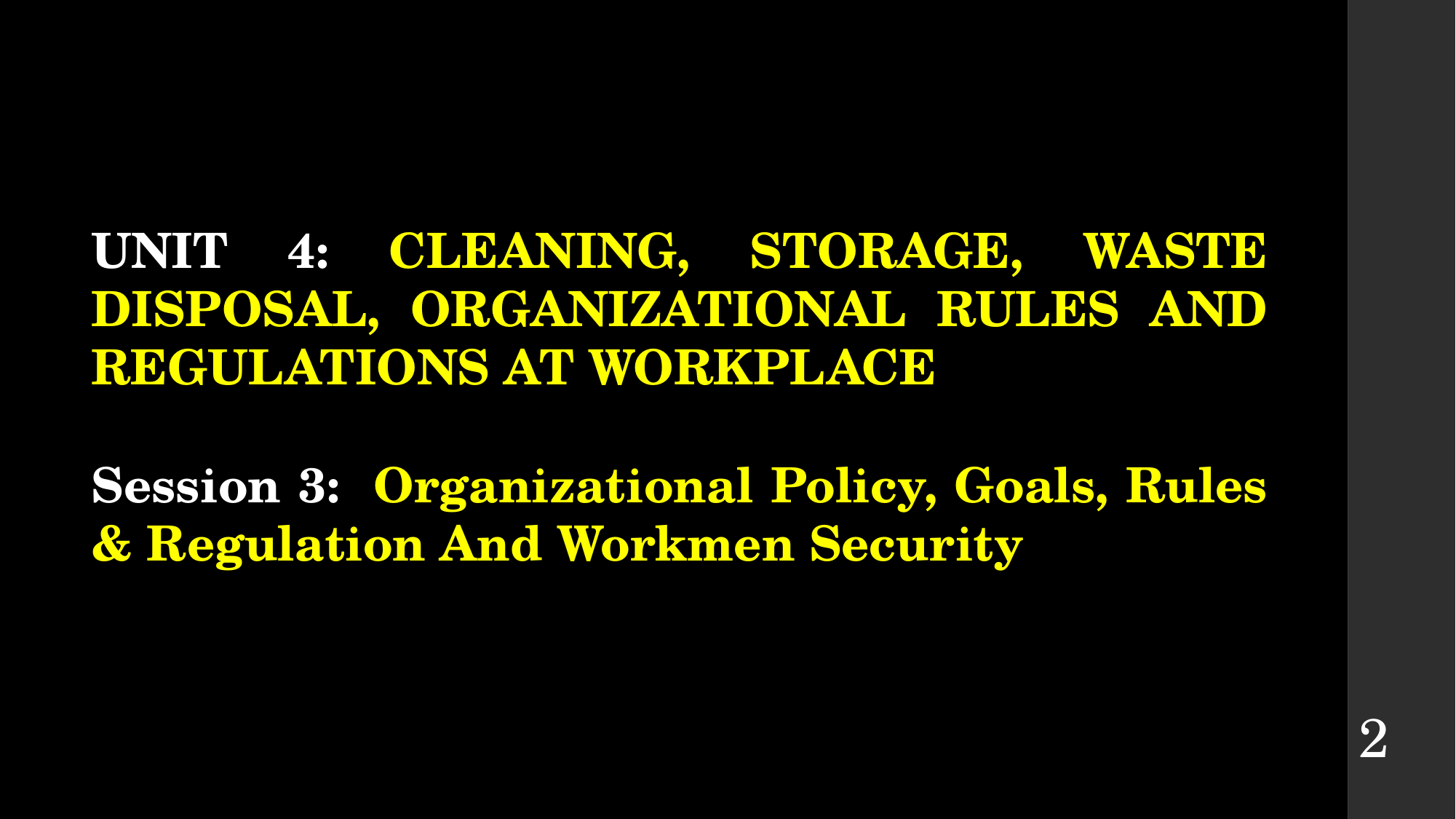

UNIT 4: CLEANING, STORAGE, WASTE DISPOSAL, ORGANIZATIONAL RULES AND REGULATIONS AT WORKPLACE

Session 3:  Organizational Policy, Goals, Rules & Regulation And Workmen Security
2